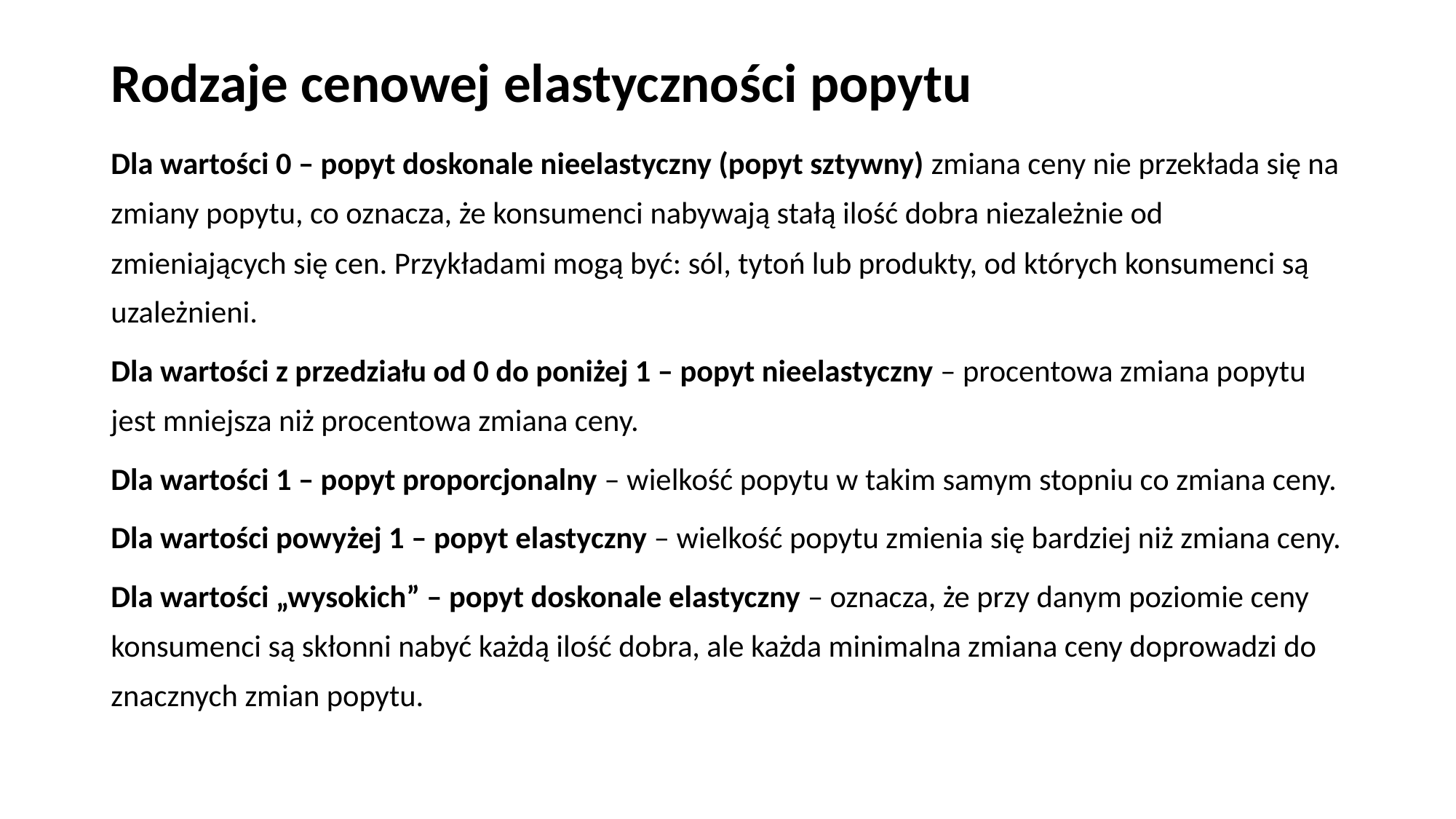

# Rodzaje cenowej elastyczności popytu
Dla wartości 0 – popyt doskonale nieelastyczny (popyt sztywny) zmiana ceny nie przekłada się na zmiany popytu, co oznacza, że konsumenci nabywają stałą ilość dobra niezależnie od zmieniających się cen. Przykładami mogą być: sól, tytoń lub produkty, od których konsumenci są uzależnieni.
Dla wartości z przedziału od 0 do poniżej 1 – popyt nieelastyczny – procentowa zmiana popytu jest mniejsza niż procentowa zmiana ceny.
Dla wartości 1 – popyt proporcjonalny – wielkość popytu w takim samym stopniu co zmiana ceny.
Dla wartości powyżej 1 – popyt elastyczny – wielkość popytu zmienia się bardziej niż zmiana ceny.
Dla wartości „wysokich” – popyt doskonale elastyczny – oznacza, że przy danym poziomie ceny konsumenci są skłonni nabyć każdą ilość dobra, ale każda minimalna zmiana ceny doprowadzi do znacznych zmian popytu.